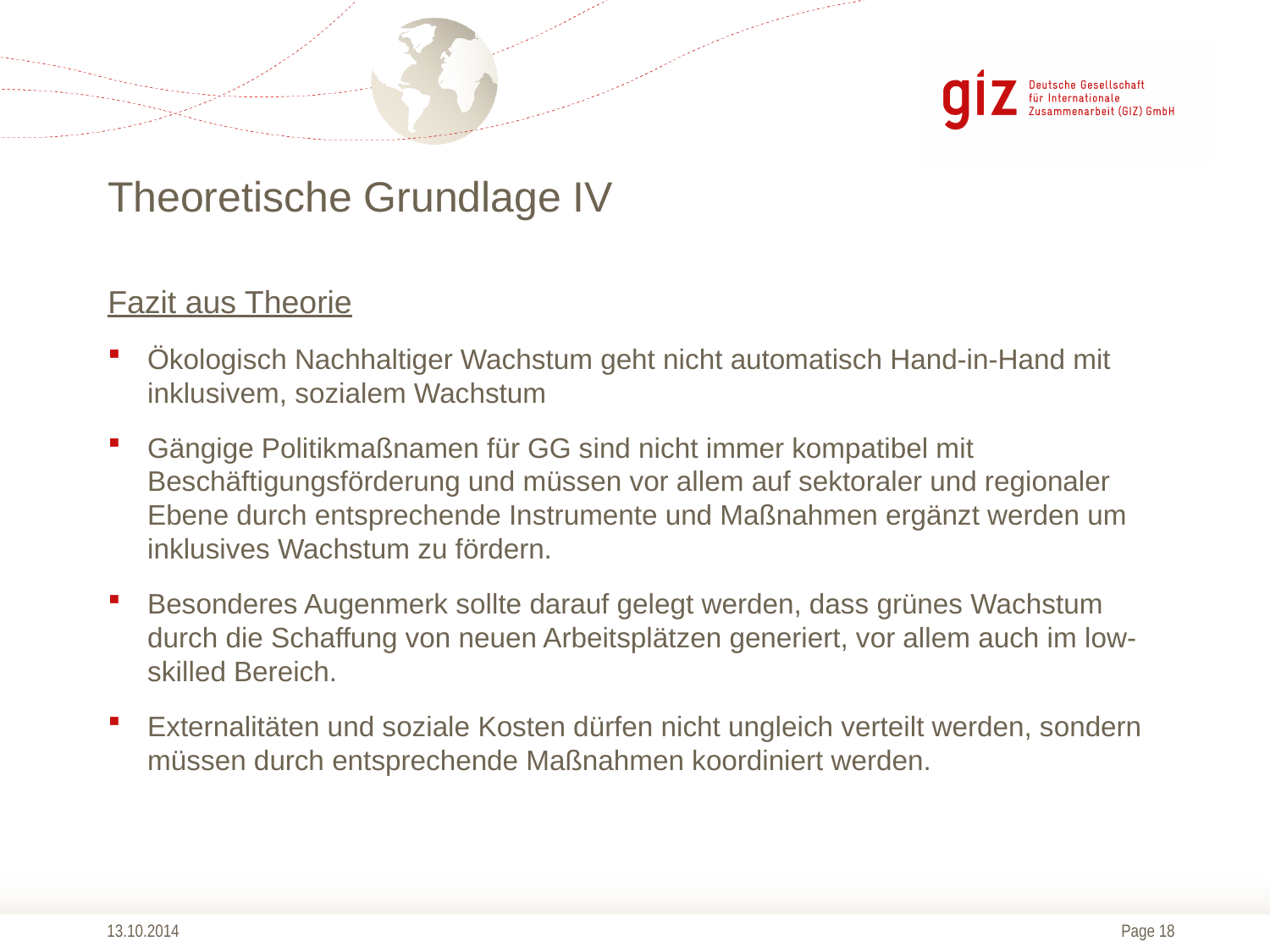

# Theoretische Grundlage IV
Fazit aus Theorie
Ökologisch Nachhaltiger Wachstum geht nicht automatisch Hand-in-Hand mit inklusivem, sozialem Wachstum
Gängige Politikmaßnamen für GG sind nicht immer kompatibel mit Beschäftigungsförderung und müssen vor allem auf sektoraler und regionaler Ebene durch entsprechende Instrumente und Maßnahmen ergänzt werden um inklusives Wachstum zu fördern.
Besonderes Augenmerk sollte darauf gelegt werden, dass grünes Wachstum durch die Schaffung von neuen Arbeitsplätzen generiert, vor allem auch im low-skilled Bereich.
Externalitäten und soziale Kosten dürfen nicht ungleich verteilt werden, sondern müssen durch entsprechende Maßnahmen koordiniert werden.
13.10.2014